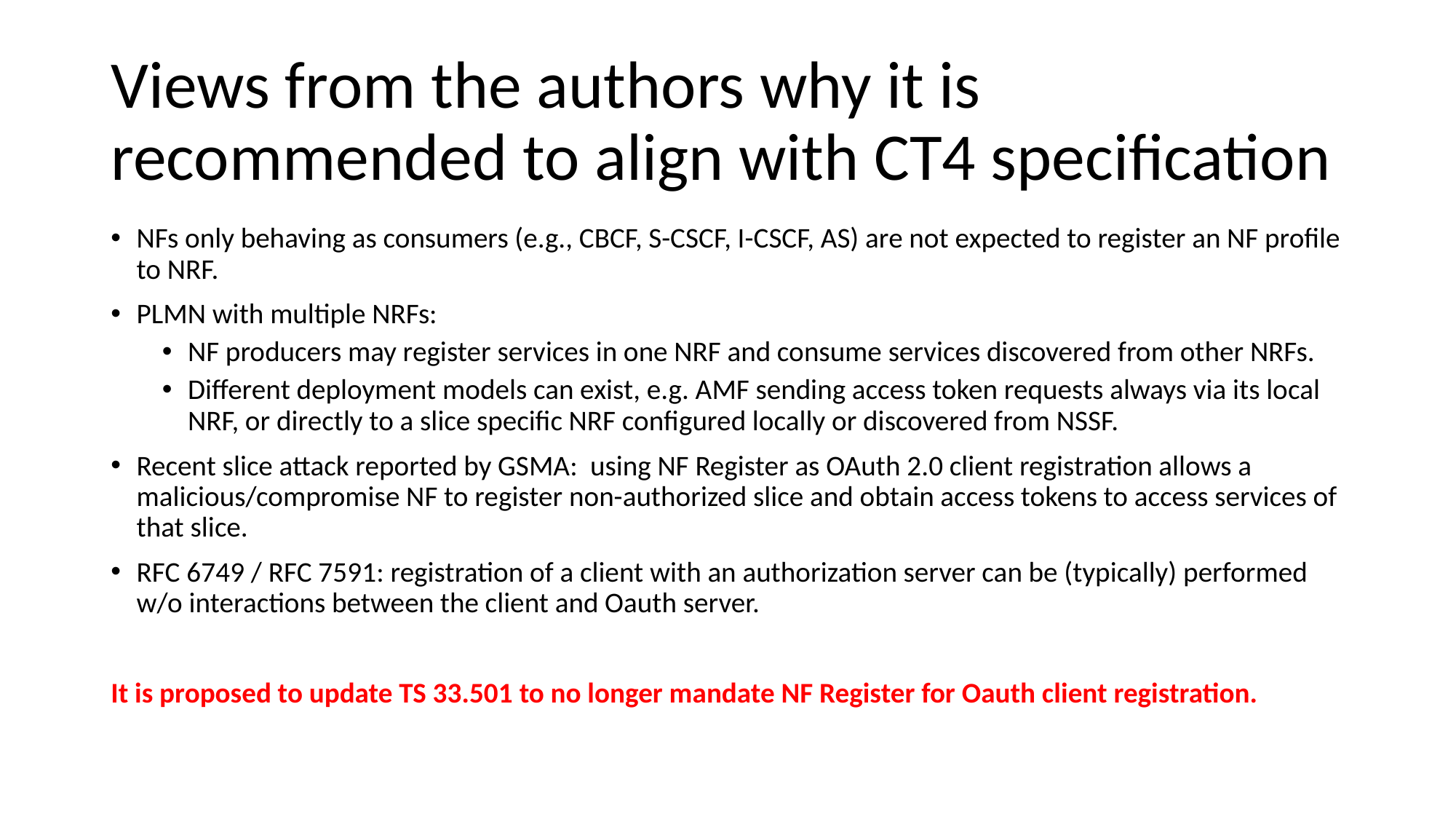

# Views from the authors why it is recommended to align with CT4 specification
NFs only behaving as consumers (e.g., CBCF, S-CSCF, I-CSCF, AS) are not expected to register an NF profile to NRF.
PLMN with multiple NRFs:
NF producers may register services in one NRF and consume services discovered from other NRFs.
Different deployment models can exist, e.g. AMF sending access token requests always via its local NRF, or directly to a slice specific NRF configured locally or discovered from NSSF.
Recent slice attack reported by GSMA:  using NF Register as OAuth 2.0 client registration allows a malicious/compromise NF to register non-authorized slice and obtain access tokens to access services of that slice.
RFC 6749 / RFC 7591: registration of a client with an authorization server can be (typically) performed w/o interactions between the client and Oauth server.

It is proposed to update TS 33.501 to no longer mandate NF Register for Oauth client registration.